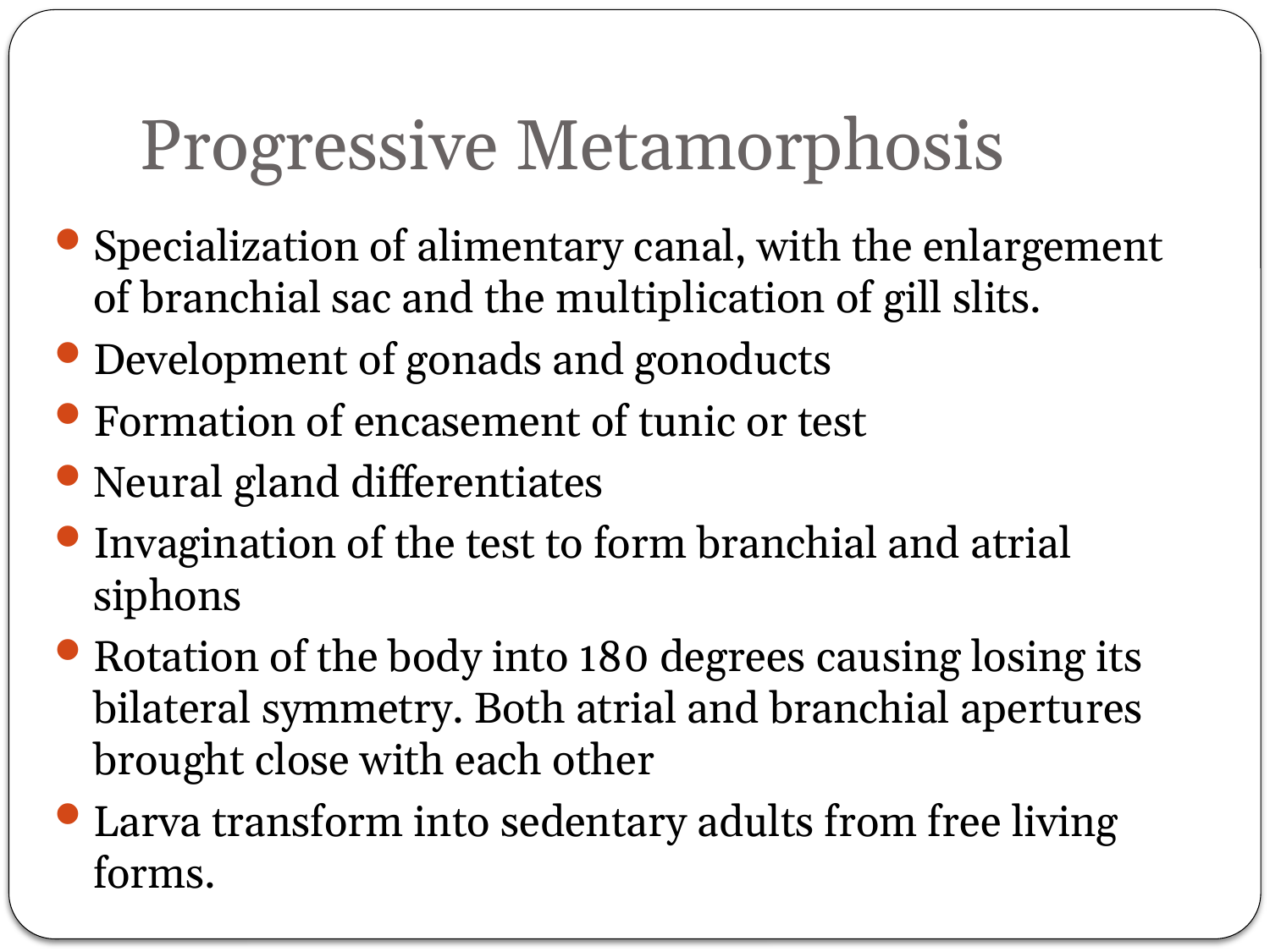

# Progressive Metamorphosis
Specialization of alimentary canal, with the enlargement of branchial sac and the multiplication of gill slits.
Development of gonads and gonoducts
Formation of encasement of tunic or test
Neural gland differentiates
Invagination of the test to form branchial and atrial siphons
Rotation of the body into 180 degrees causing losing its bilateral symmetry. Both atrial and branchial apertures brought close with each other
Larva transform into sedentary adults from free living forms.